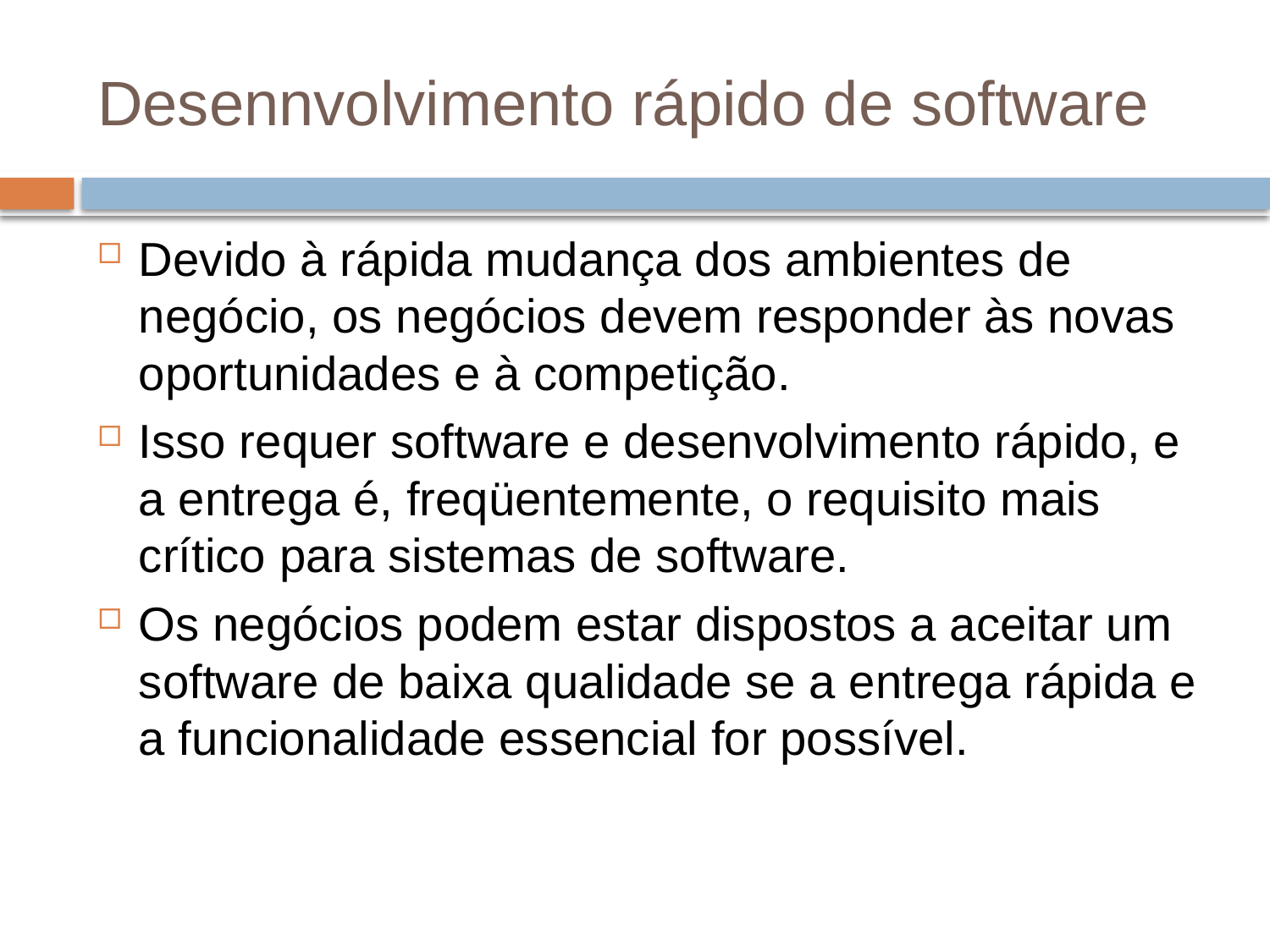

# Desennvolvimento rápido de software
Devido à rápida mudança dos ambientes de negócio, os negócios devem responder às novas oportunidades e à competição.
Isso requer software e desenvolvimento rápido, e a entrega é, freqüentemente, o requisito mais crítico para sistemas de software.
Os negócios podem estar dispostos a aceitar um software de baixa qualidade se a entrega rápida e a funcionalidade essencial for possível.